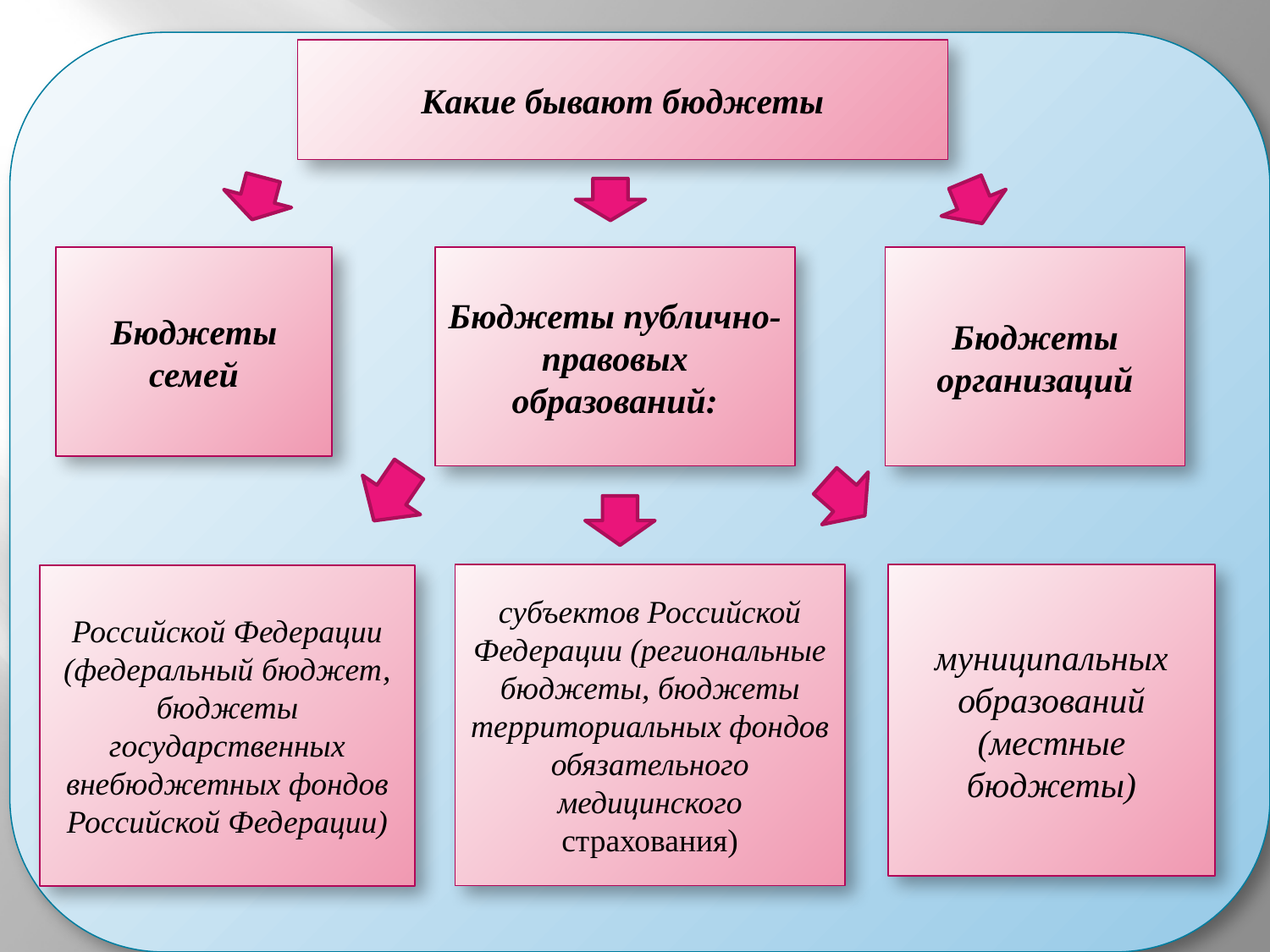

Какие бывают бюджеты

Бюджеты семей
Бюджеты организаций
Бюджеты публично-правовых образований:

субъектов Российской Федерации (региональные бюджеты, бюджеты территориальных фондов обязательного медицинского страхования)
муниципальных образований
(местные бюджеты)
Российской Федерации (федеральный бюджет, бюджеты государственных внебюджетных фондов Российской Федерации)